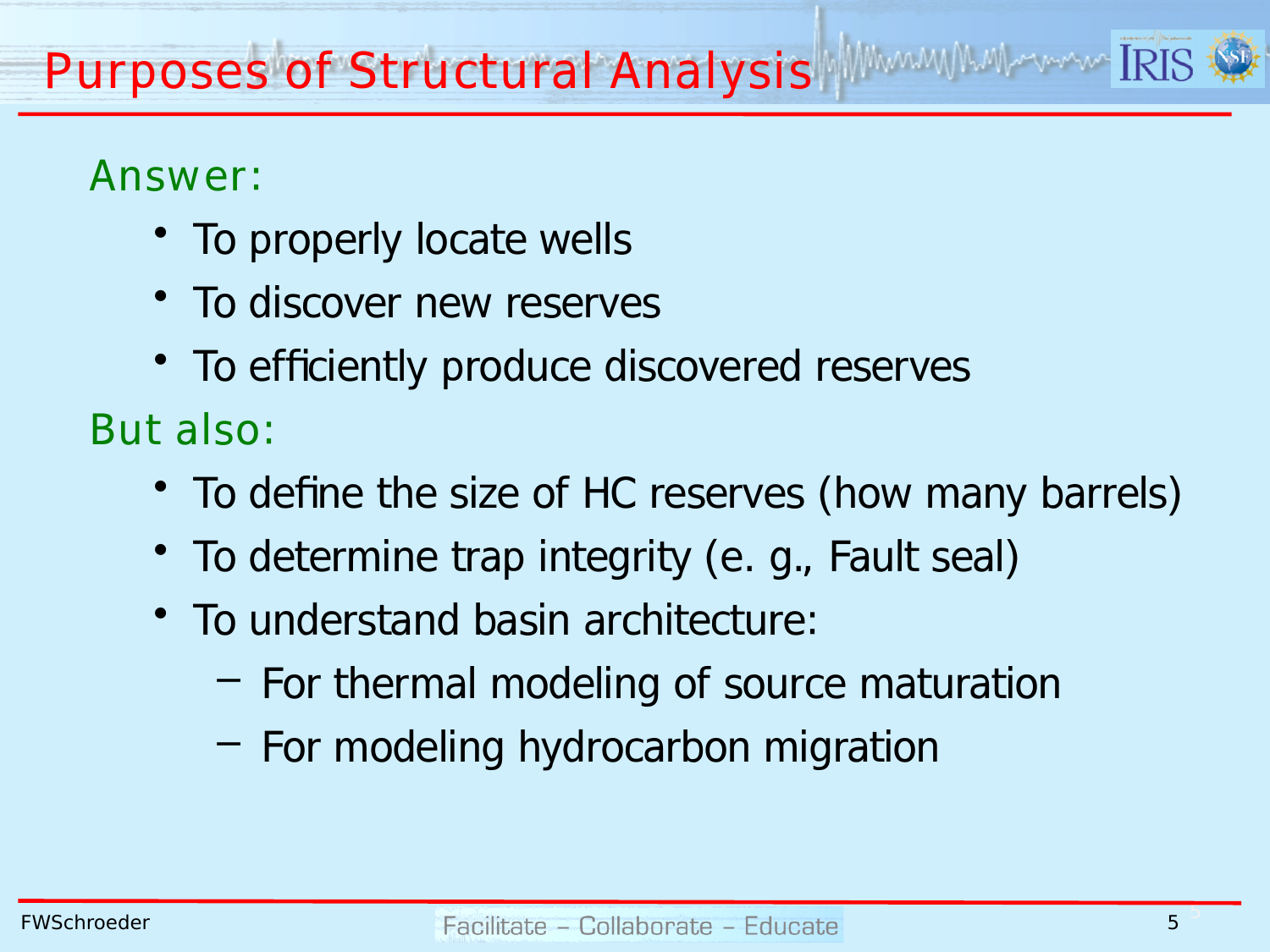

# Purposes of Structural Analysis
Answer:
To properly locate wells
To discover new reserves
To efficiently produce discovered reserves
But also:
To define the size of HC reserves (how many barrels)
To determine trap integrity (e. g., Fault seal)
To understand basin architecture:
 For thermal modeling of source maturation
 For modeling hydrocarbon migration